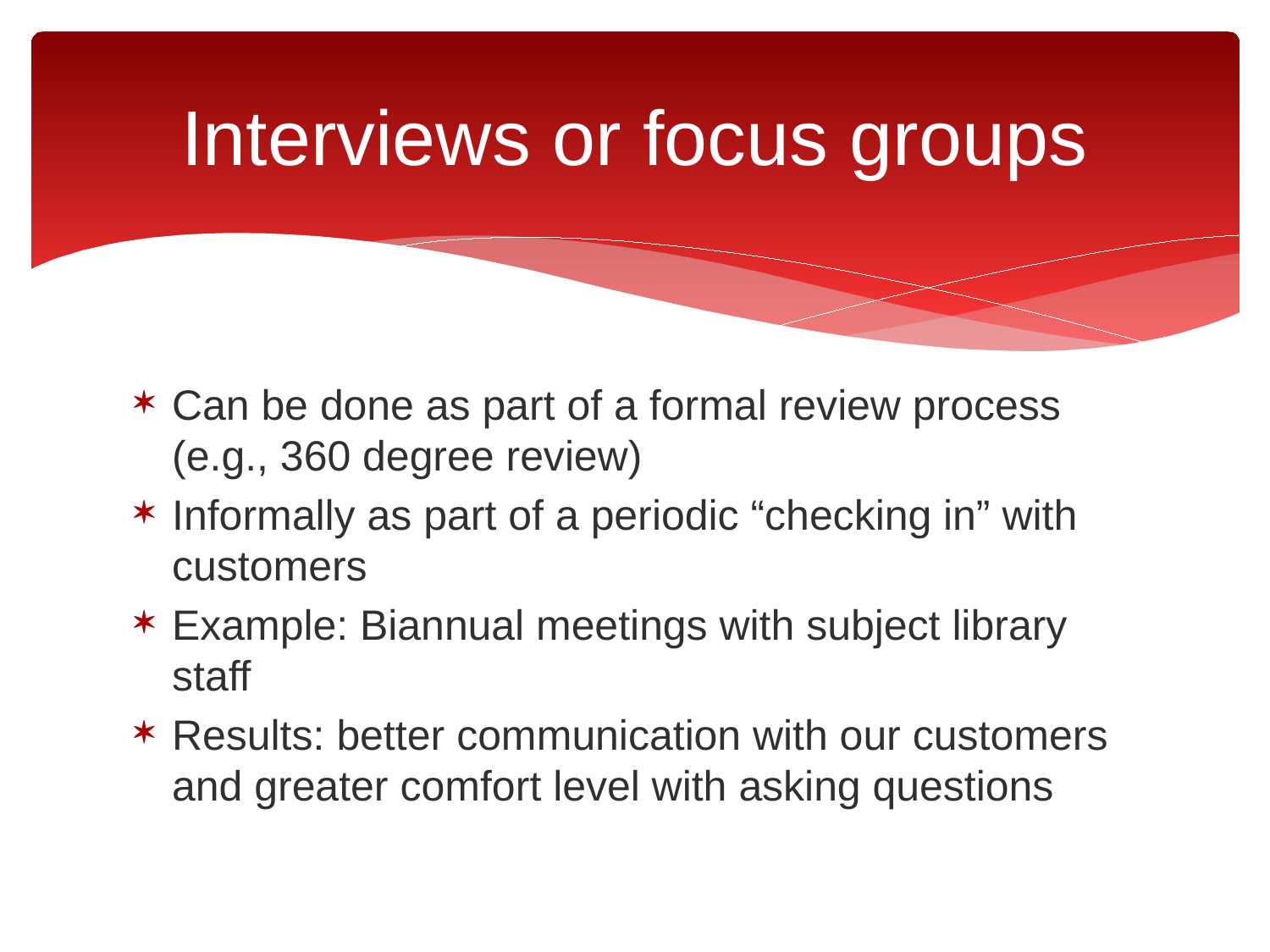

# Interviews or focus groups
Can be done as part of a formal review process (e.g., 360 degree review)
Informally as part of a periodic “checking in” with customers
Example: Biannual meetings with subject library staff
Results: better communication with our customers and greater comfort level with asking questions